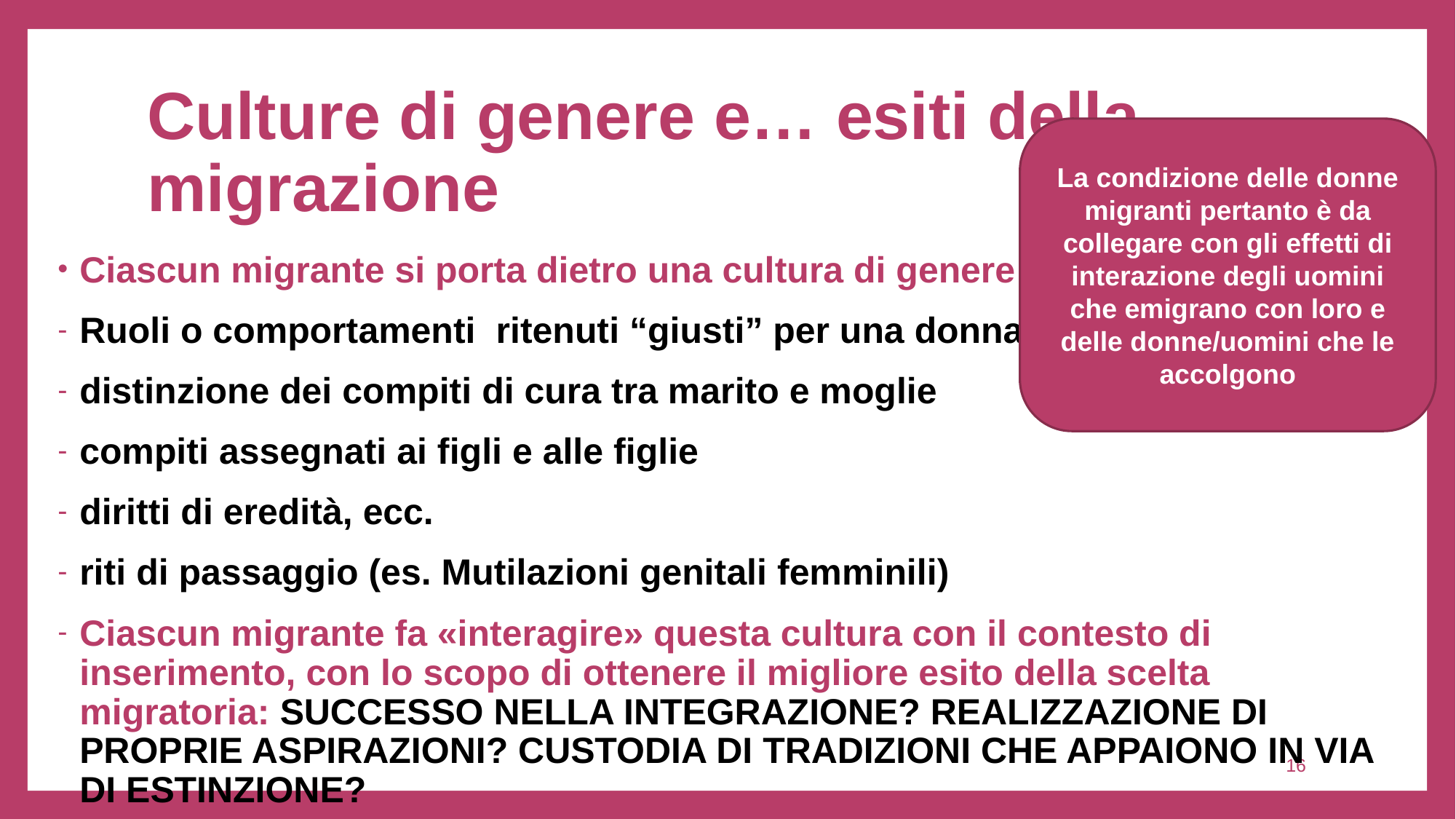

# Culture di genere e… esiti della migrazione
La condizione delle donne migranti pertanto è da collegare con gli effetti di interazione degli uomini che emigrano con loro e delle donne/uomini che le accolgono
Ciascun migrante si porta dietro una cultura di genere già interiorizzata:
Ruoli o comportamenti  ritenuti “giusti” per una donna o un uomo
distinzione dei compiti di cura tra marito e moglie
compiti assegnati ai figli e alle figlie
diritti di eredità, ecc.
riti di passaggio (es. Mutilazioni genitali femminili)
Ciascun migrante fa «interagire» questa cultura con il contesto di inserimento, con lo scopo di ottenere il migliore esito della scelta migratoria: SUCCESSO NELLA INTEGRAZIONE? REALIZZAZIONE DI  PROPRIE ASPIRAZIONI? CUSTODIA DI TRADIZIONI CHE APPAIONO IN VIA DI ESTINZIONE?

16